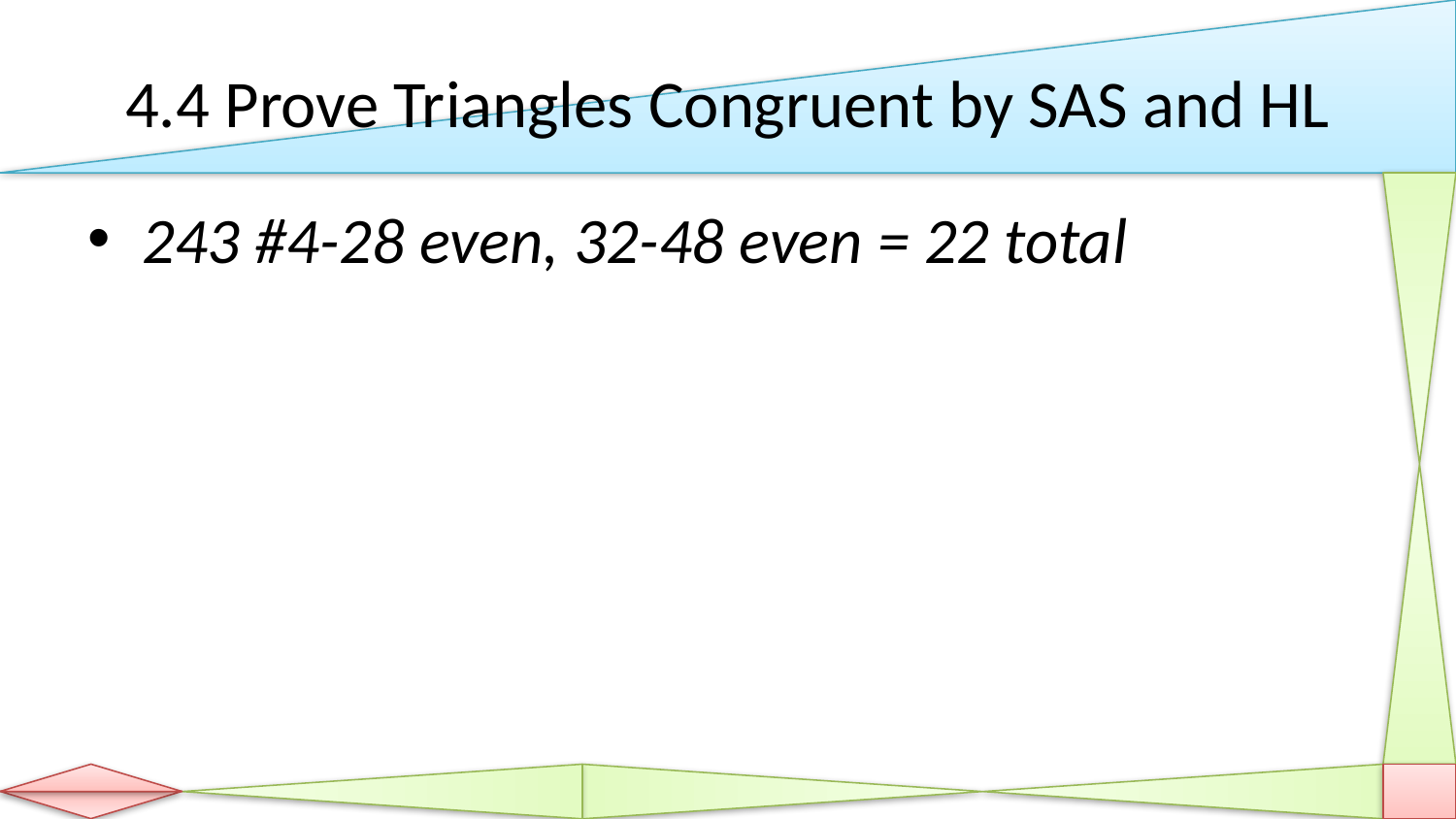

# 4.4 Prove Triangles Congruent by SAS and HL
243 #4-28 even, 32-48 even = 22 total